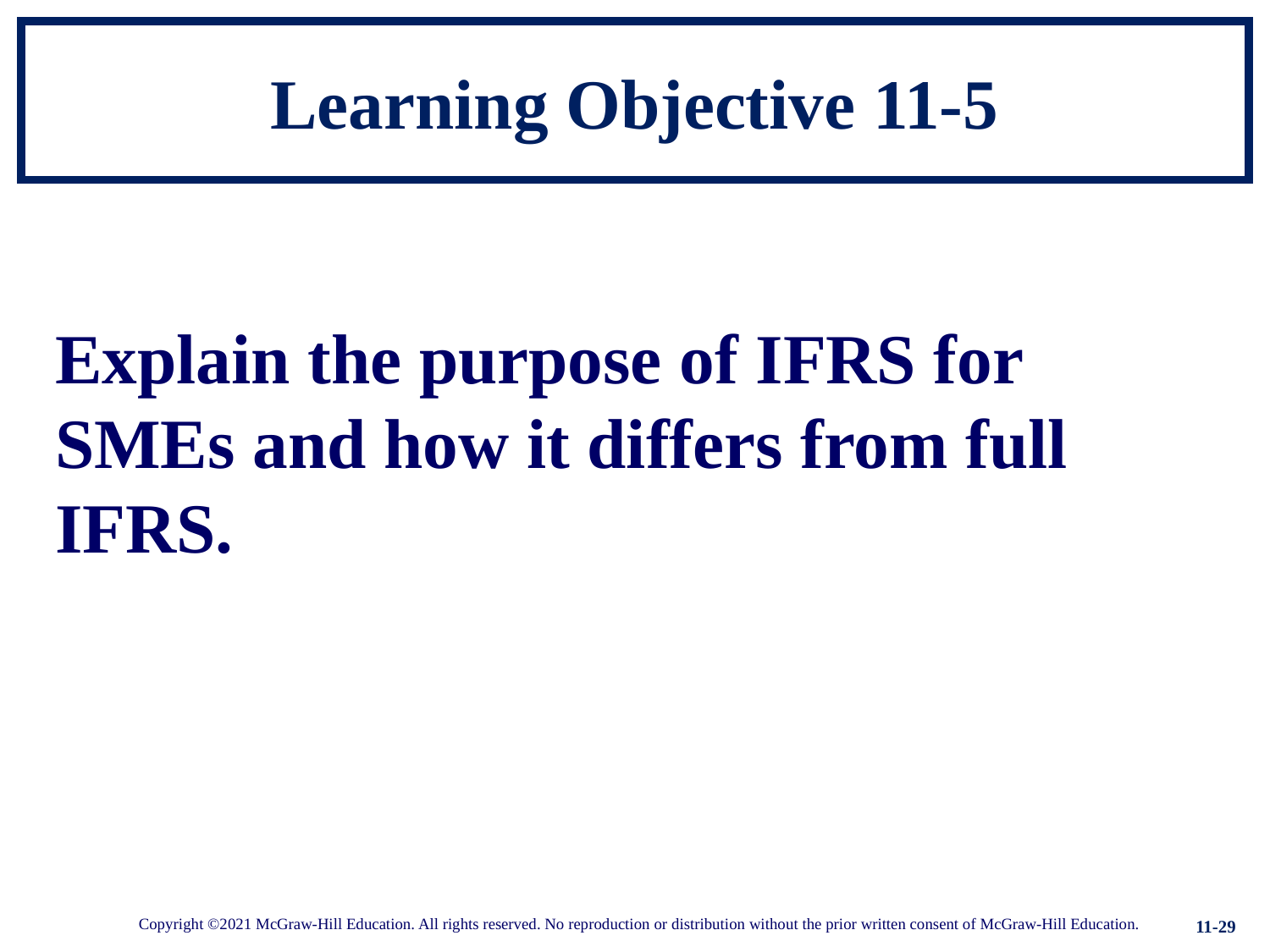

# Learning Objective 11-5

Explain the purpose of IFRS for SMEs and how it differs from full IFRS.

11-29
Copyright ©2021 McGraw-Hill Education. All rights reserved. No reproduction or distribution without the prior written consent of McGraw-Hill Education.